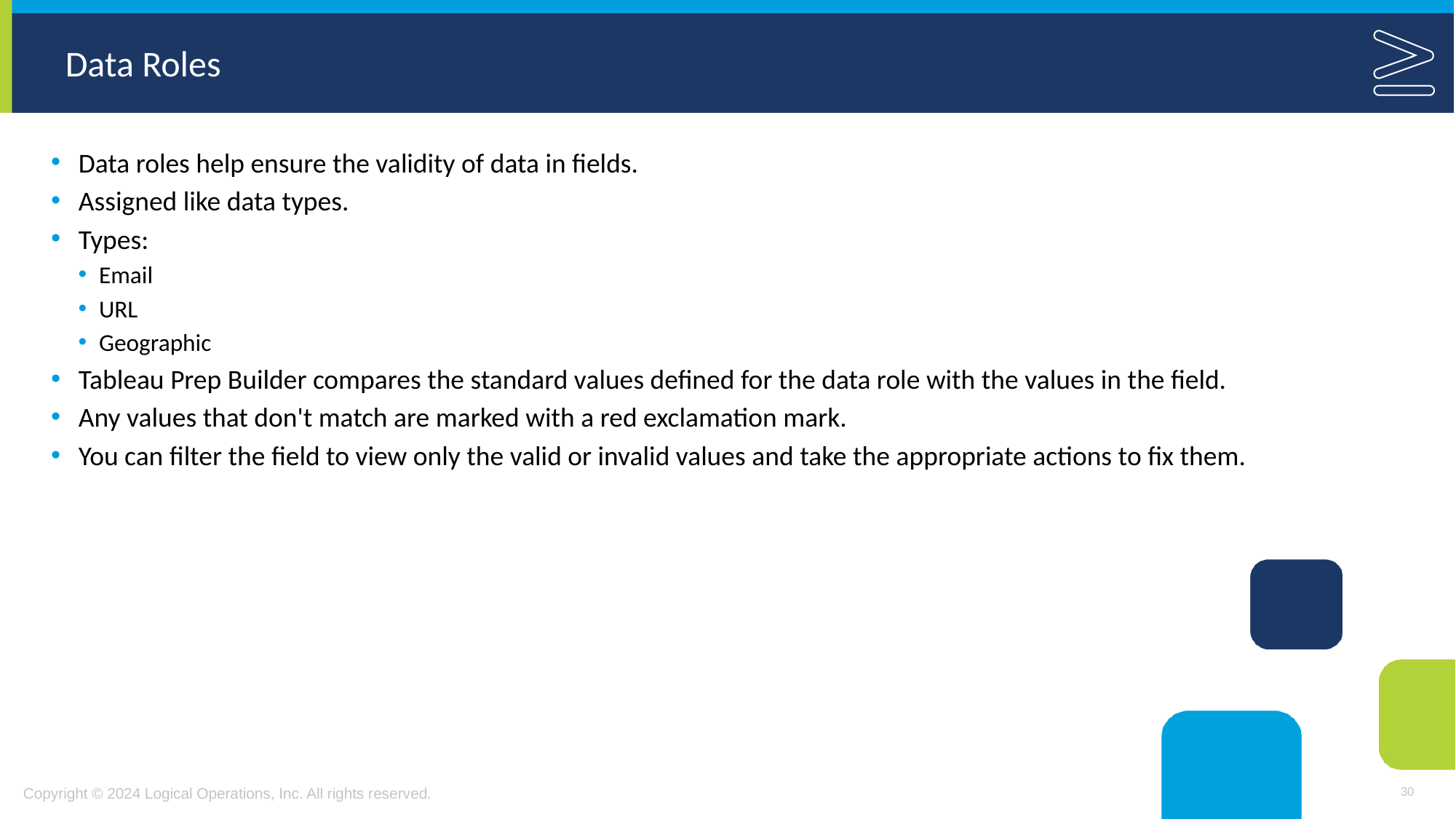

# Data Roles
Data roles help ensure the validity of data in fields.
Assigned like data types.
Types:
Email
URL
Geographic
Tableau Prep Builder compares the standard values defined for the data role with the values in the field.
Any values that don't match are marked with a red exclamation mark.
You can filter the field to view only the valid or invalid values and take the appropriate actions to fix them.
30